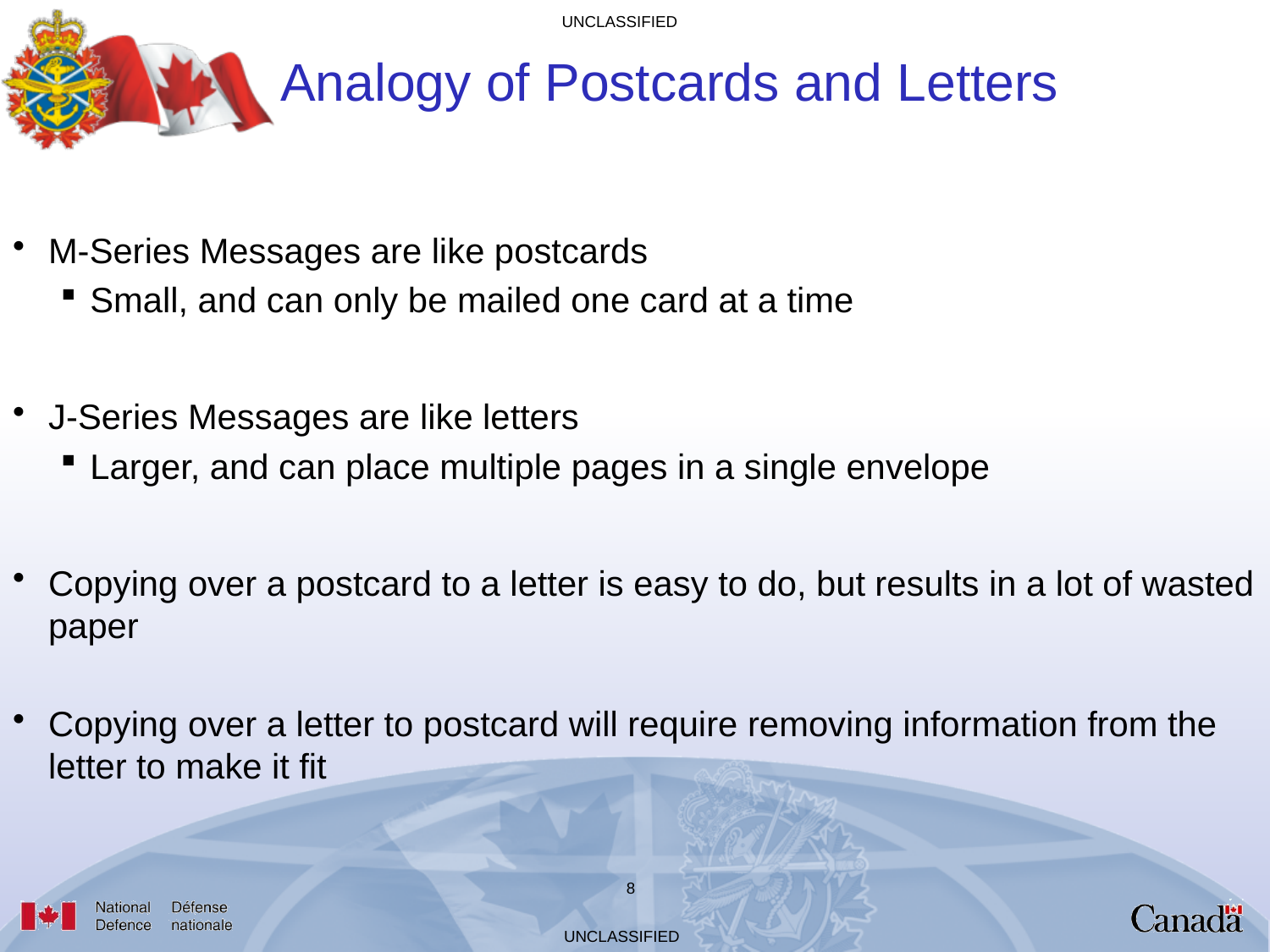

# Analogy of Postcards and Letters
M-Series Messages are like postcards
Small, and can only be mailed one card at a time

J-Series Messages are like letters
Larger, and can place multiple pages in a single envelope

Copying over a postcard to a letter is easy to do, but results in a lot of wasted paper

Copying over a letter to postcard will require removing information from the letter to make it fit